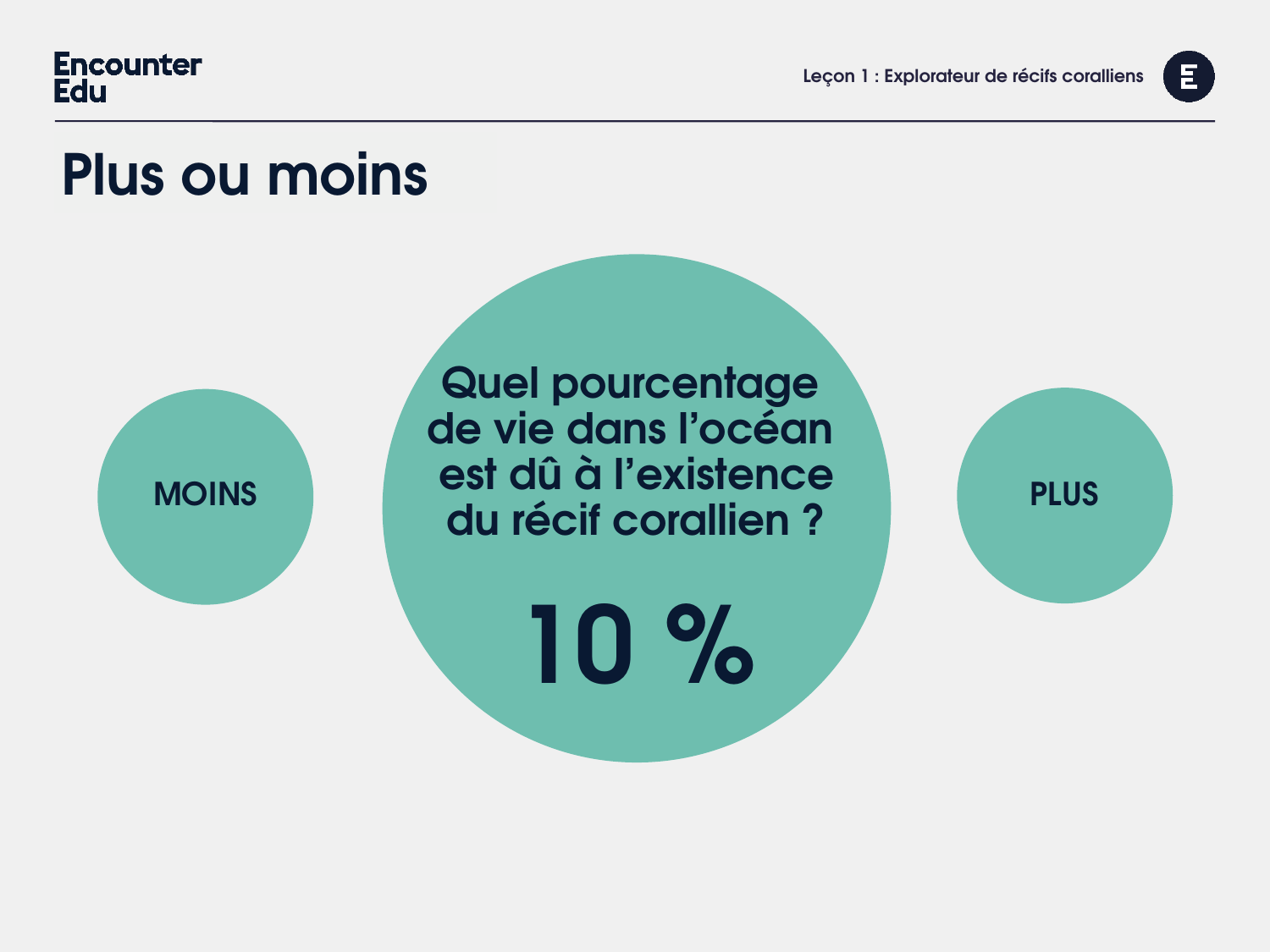

# Leçon 1 : Explorateur de récifs coralliens
Plus ou moins
Quel pourcentage
de vie dans l’océan
est dû à l’existence du récif corallien ?
MOINS
PLUS

10 %